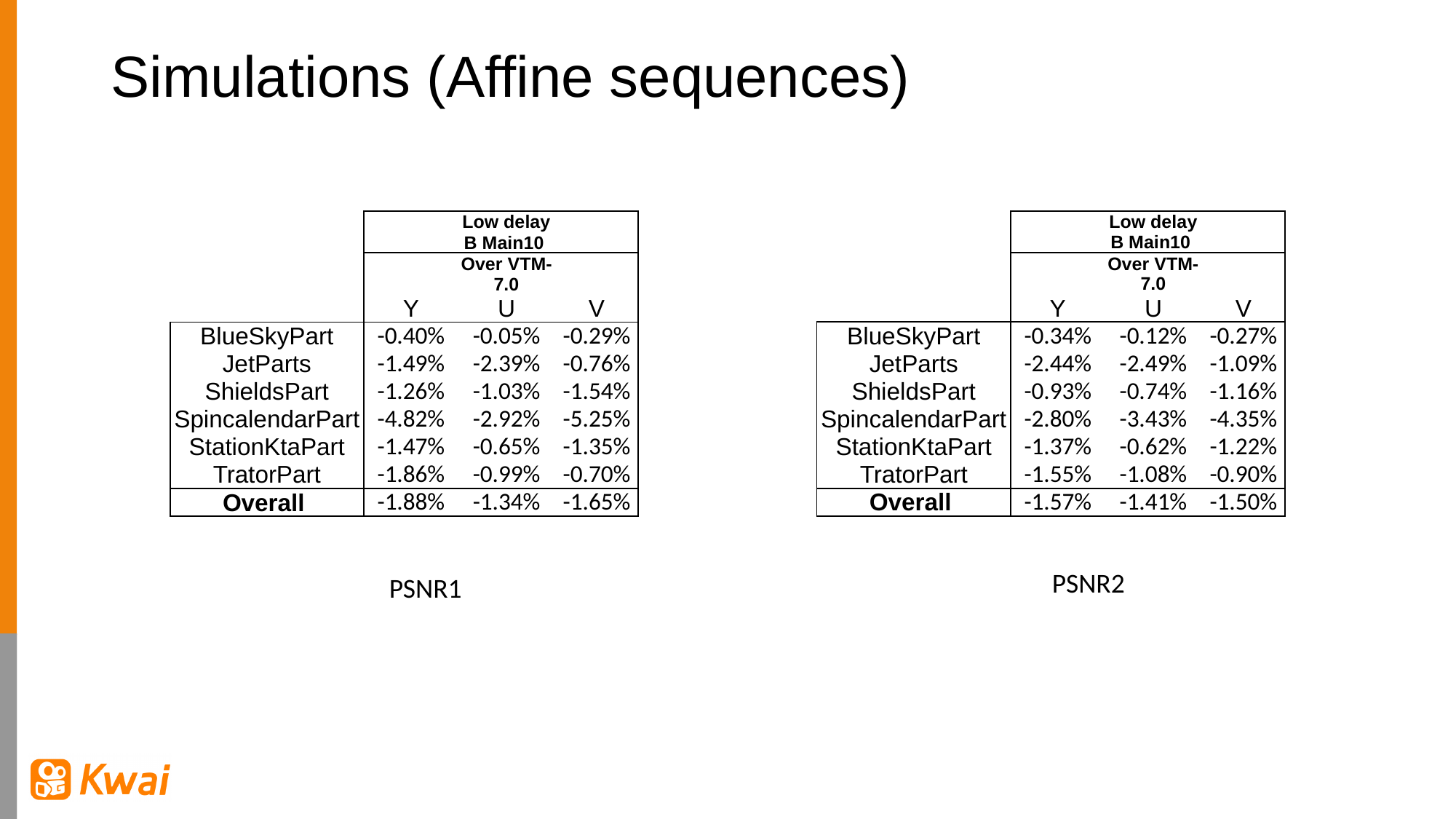

# Simulations (Affine sequences)
|  |  | Low delay B Main10 |  |
| --- | --- | --- | --- |
|  |  | Over VTM-7.0 |  |
|  | Y | U | V |
| BlueSkyPart | -0.34% | -0.12% | -0.27% |
| JetParts | -2.44% | -2.49% | -1.09% |
| ShieldsPart | -0.93% | -0.74% | -1.16% |
| SpincalendarPart | -2.80% | -3.43% | -4.35% |
| StationKtaPart | -1.37% | -0.62% | -1.22% |
| TratorPart | -1.55% | -1.08% | -0.90% |
| Overall | -1.57% | -1.41% | -1.50% |
|  |  | Low delay B Main10 |  |
| --- | --- | --- | --- |
|  |  | Over VTM-7.0 |  |
|  | Y | U | V |
| BlueSkyPart | -0.40% | -0.05% | -0.29% |
| JetParts | -1.49% | -2.39% | -0.76% |
| ShieldsPart | -1.26% | -1.03% | -1.54% |
| SpincalendarPart | -4.82% | -2.92% | -5.25% |
| StationKtaPart | -1.47% | -0.65% | -1.35% |
| TratorPart | -1.86% | -0.99% | -0.70% |
| Overall | -1.88% | -1.34% | -1.65% |
PSNR2
PSNR1